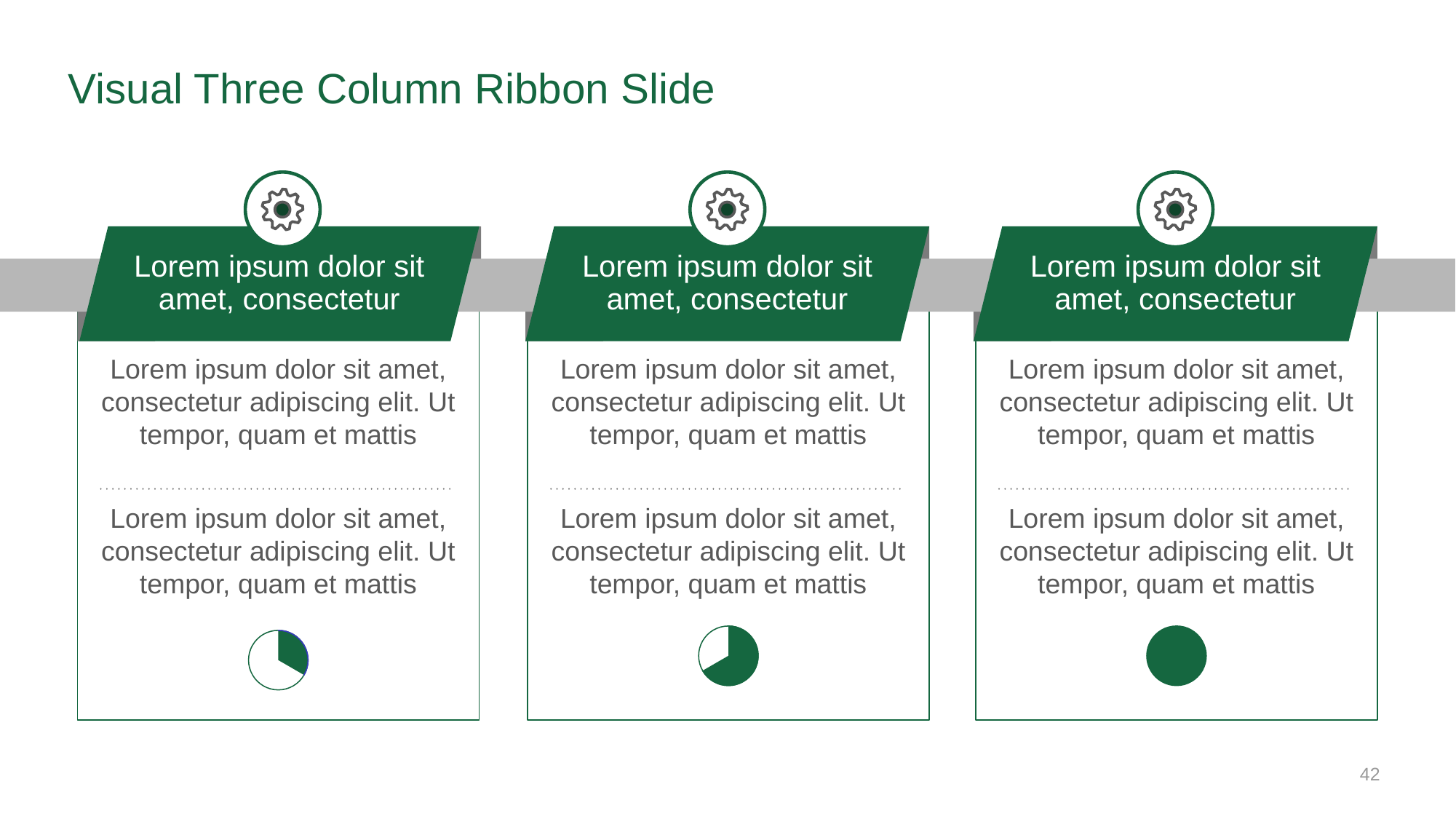

# Visual Three Column Ribbon Slide

Lorem ipsum dolor sit amet, consectetur

Lorem ipsum dolor sit amet, consectetur

Lorem ipsum dolor sit amet, consectetur

Lorem ipsum dolor sit amet, consectetur adipiscing elit. Ut tempor, quam et mattis
Lorem ipsum dolor sit amet, consectetur adipiscing elit. Ut tempor, quam et mattis
Lorem ipsum dolor sit amet, consectetur adipiscing elit. Ut tempor, quam et mattis
Lorem ipsum dolor sit amet, consectetur adipiscing elit. Ut tempor, quam et mattis
Lorem ipsum dolor sit amet, consectetur adipiscing elit. Ut tempor, quam et mattis
Lorem ipsum dolor sit amet, consectetur adipiscing elit. Ut tempor, quam et mattis

42